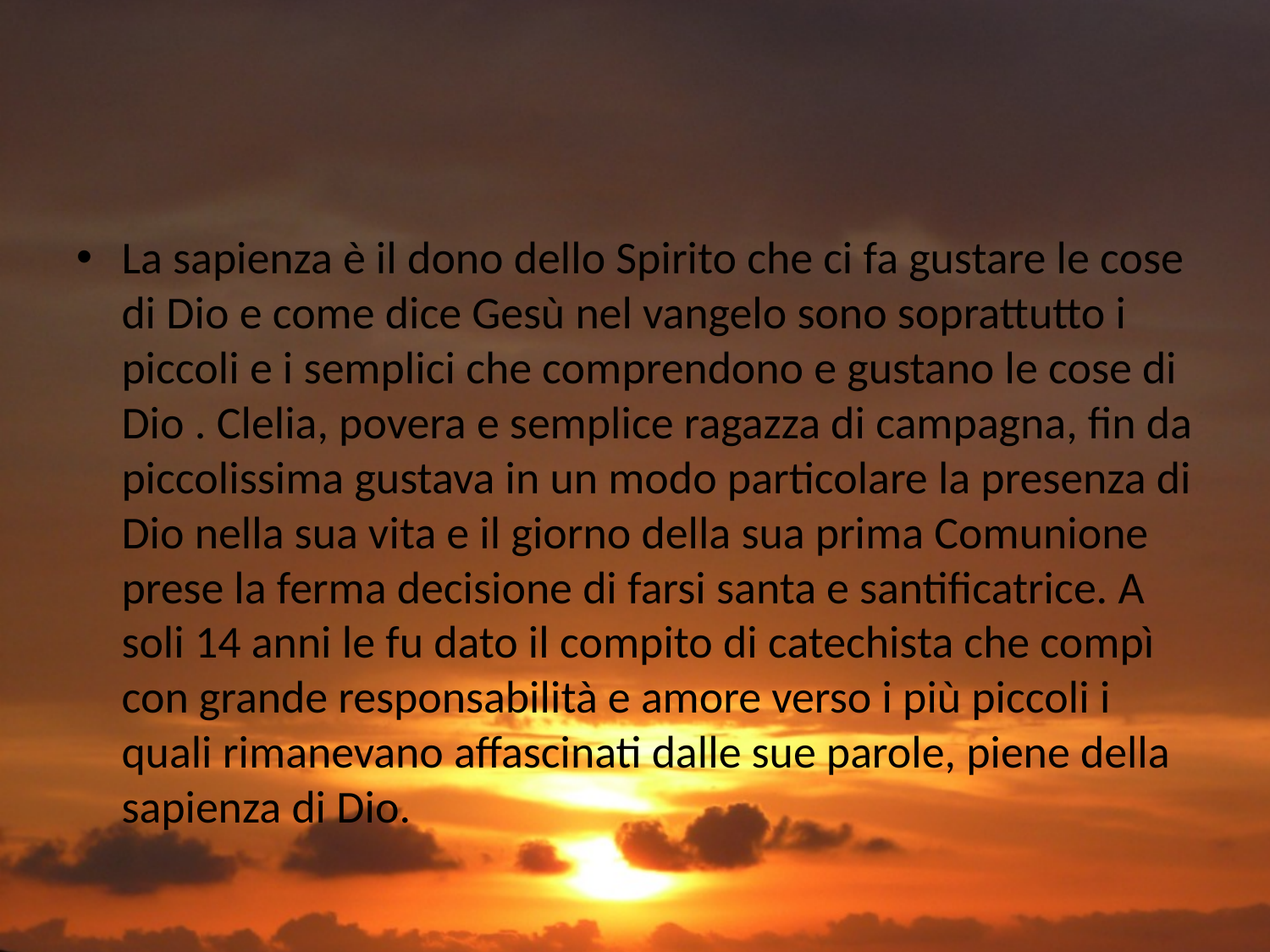

#
La sapienza è il dono dello Spirito che ci fa gustare le cose di Dio e come dice Gesù nel vangelo sono soprattutto i piccoli e i semplici che comprendono e gustano le cose di Dio . Clelia, povera e semplice ragazza di campagna, fin da piccolissima gustava in un modo particolare la presenza di Dio nella sua vita e il giorno della sua prima Comunione prese la ferma decisione di farsi santa e santificatrice. A soli 14 anni le fu dato il compito di catechista che compì con grande responsabilità e amore verso i più piccoli i quali rimanevano affascinati dalle sue parole, piene della sapienza di Dio.